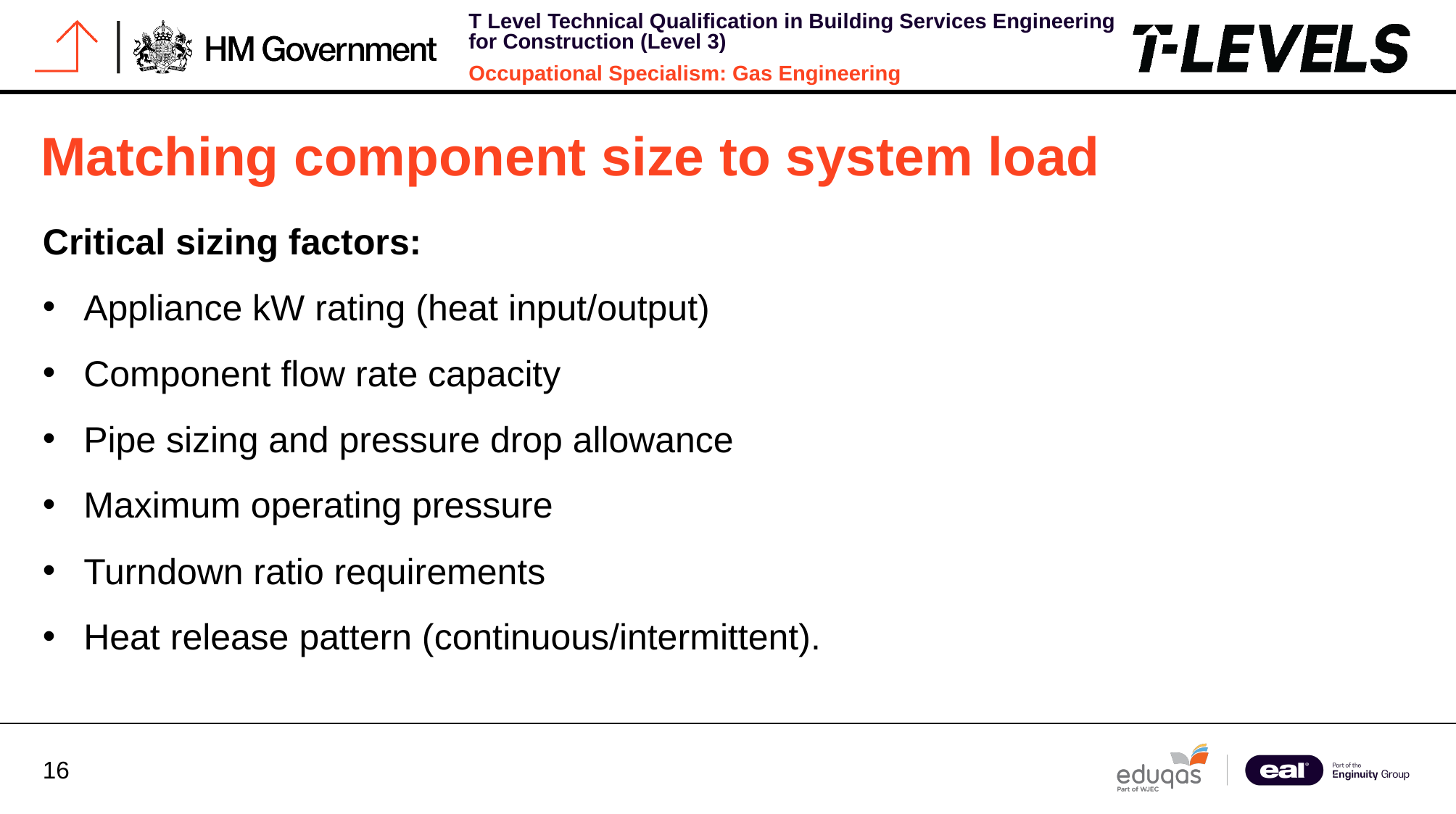

# Matching component size to system load
Critical sizing factors:
Appliance kW rating (heat input/output)
Component flow rate capacity
Pipe sizing and pressure drop allowance
Maximum operating pressure
Turndown ratio requirements
Heat release pattern (continuous/intermittent).